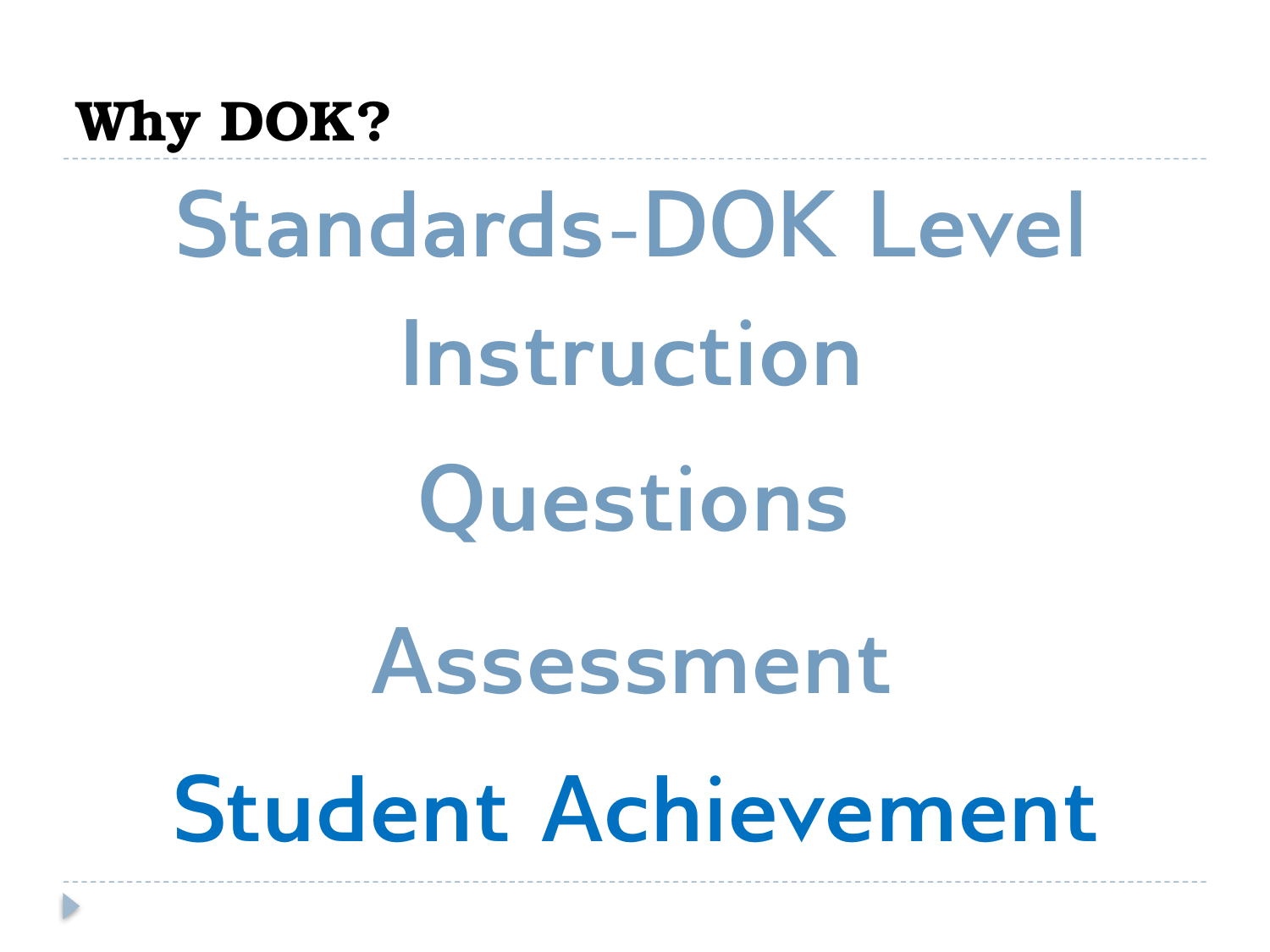

# Why DOK?
Standards-DOK Level

Instruction
Questions
Assessment
Student Achievement